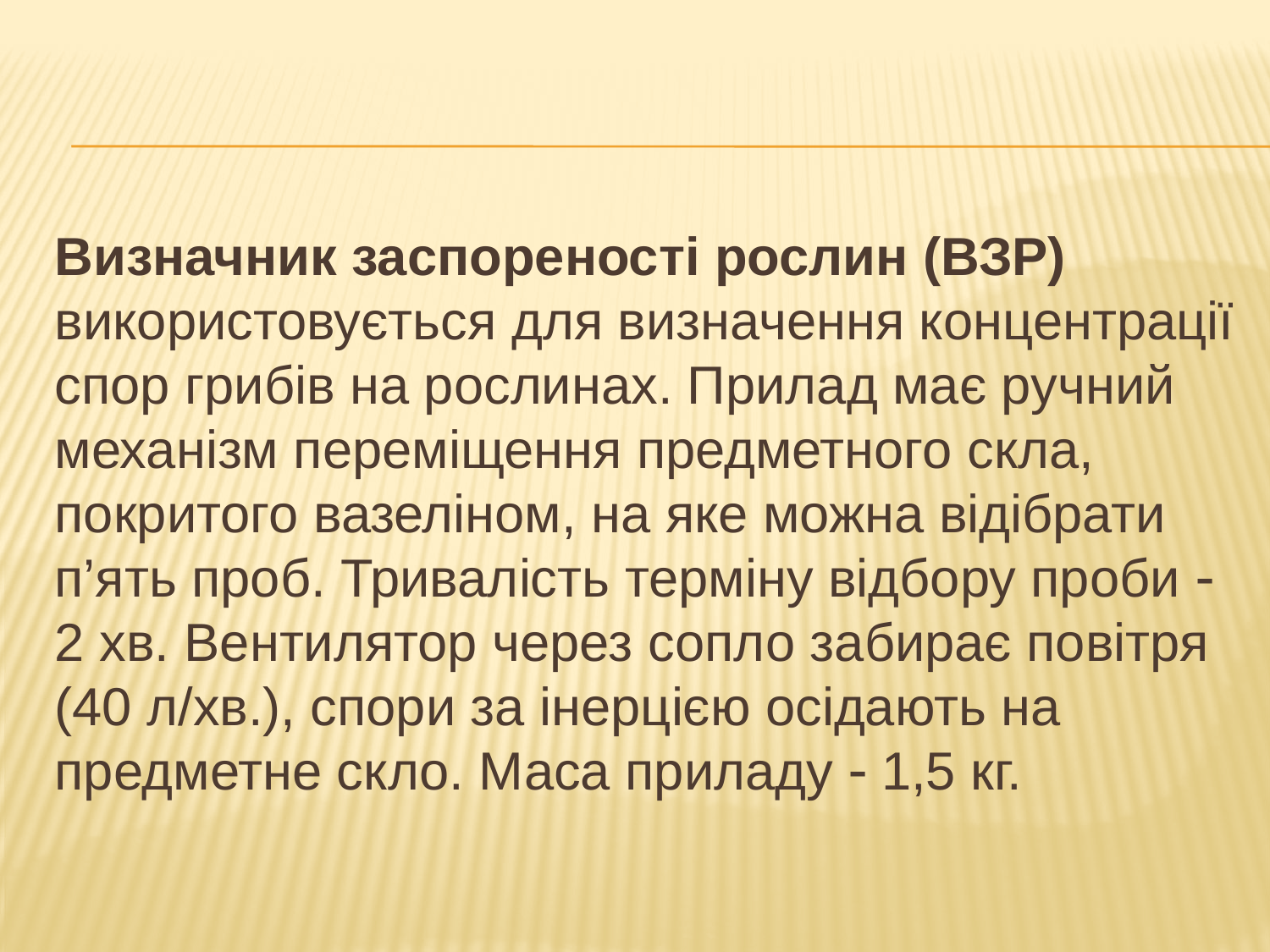

Визначник заспореності рослин (ВЗР) використовується для визначення концентрації спор грибів на рослинах. Прилад має ручний механізм переміщення предметного скла, покритого вазеліном, на яке можна відібрати п’ять проб. Тривалість терміну відбору проби − 2 хв. Вентилятор через сопло забирає повітря (40 л/хв.), спори за інерцією осідають на предметне скло. Маса приладу − 1,5 кг.